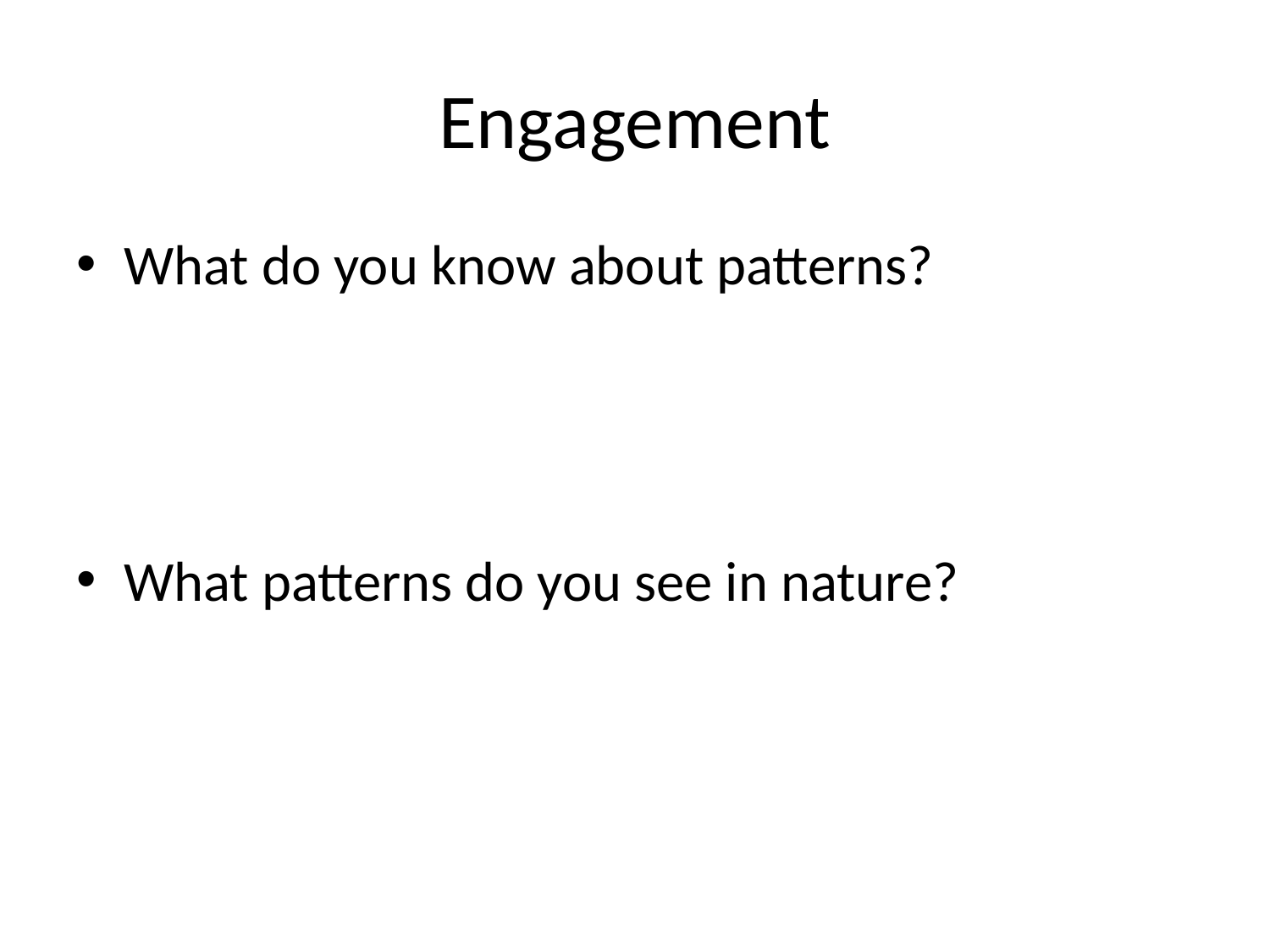

# Engagement
What do you know about patterns?

What patterns do you see in nature?